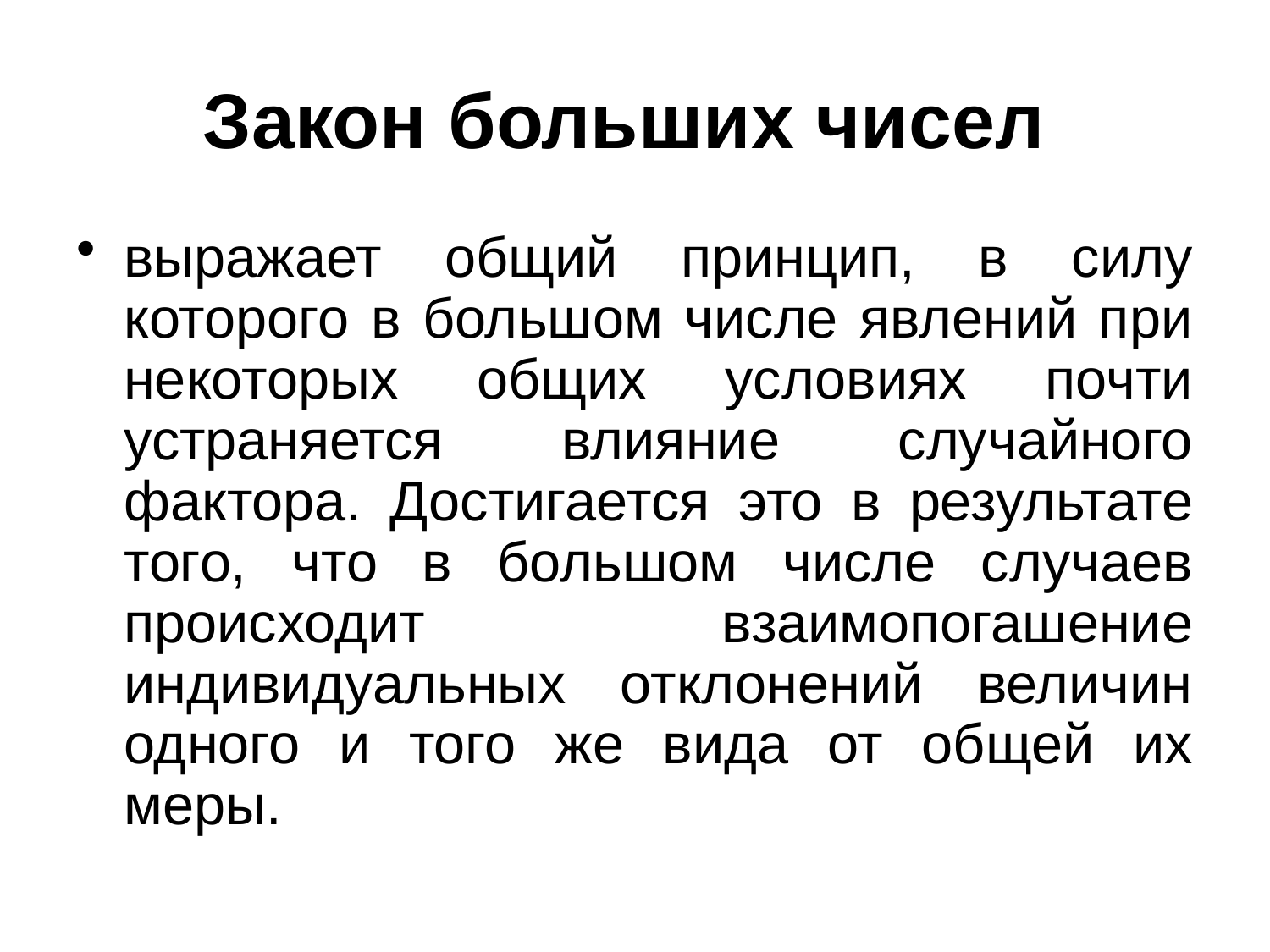

# Закон больших чисел
выражает общий принцип, в силу которого в большом числе явлений при некоторых общих условиях почти устраняется влияние случайного фактора. Достигается это в результате того, что в большом числе случаев происходит взаимопогашение индивидуальных отклонений величин одного и того же вида от общей их меры.